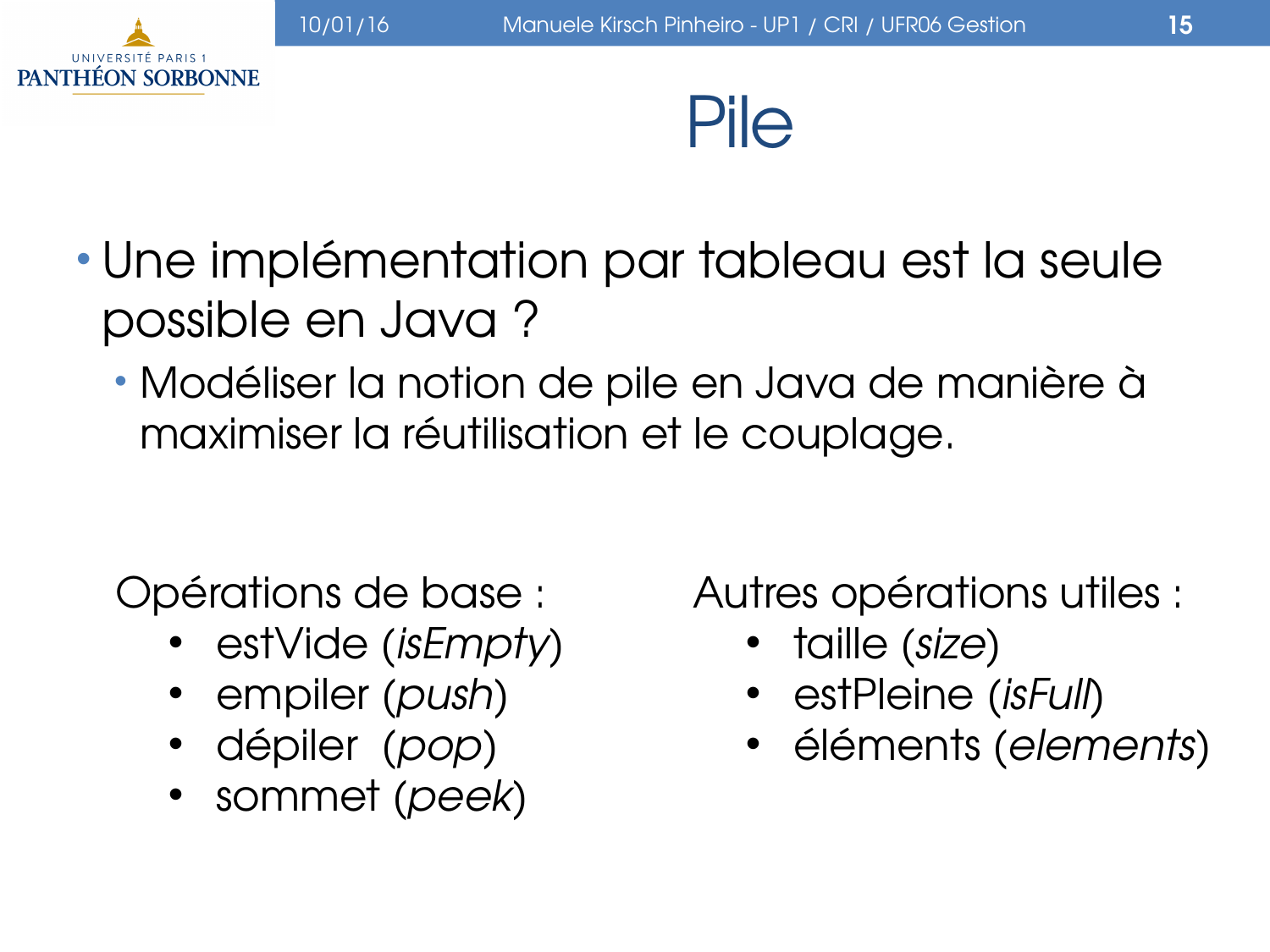

10/01/16
Manuele Kirsch Pinheiro - UP1 / CRI / UFR06 Gestion
15
# Pile
Une implémentation par tableau est la seule possible en Java ?
Modéliser la notion de pile en Java de manière à maximiser la réutilisation et le couplage.

Opérations de base :
estVide (isEmpty)
empiler (push)
dépiler  (pop)
sommet (peek)
Autres opérations utiles :
taille (size)
estPleine (isFull)
éléments (elements)